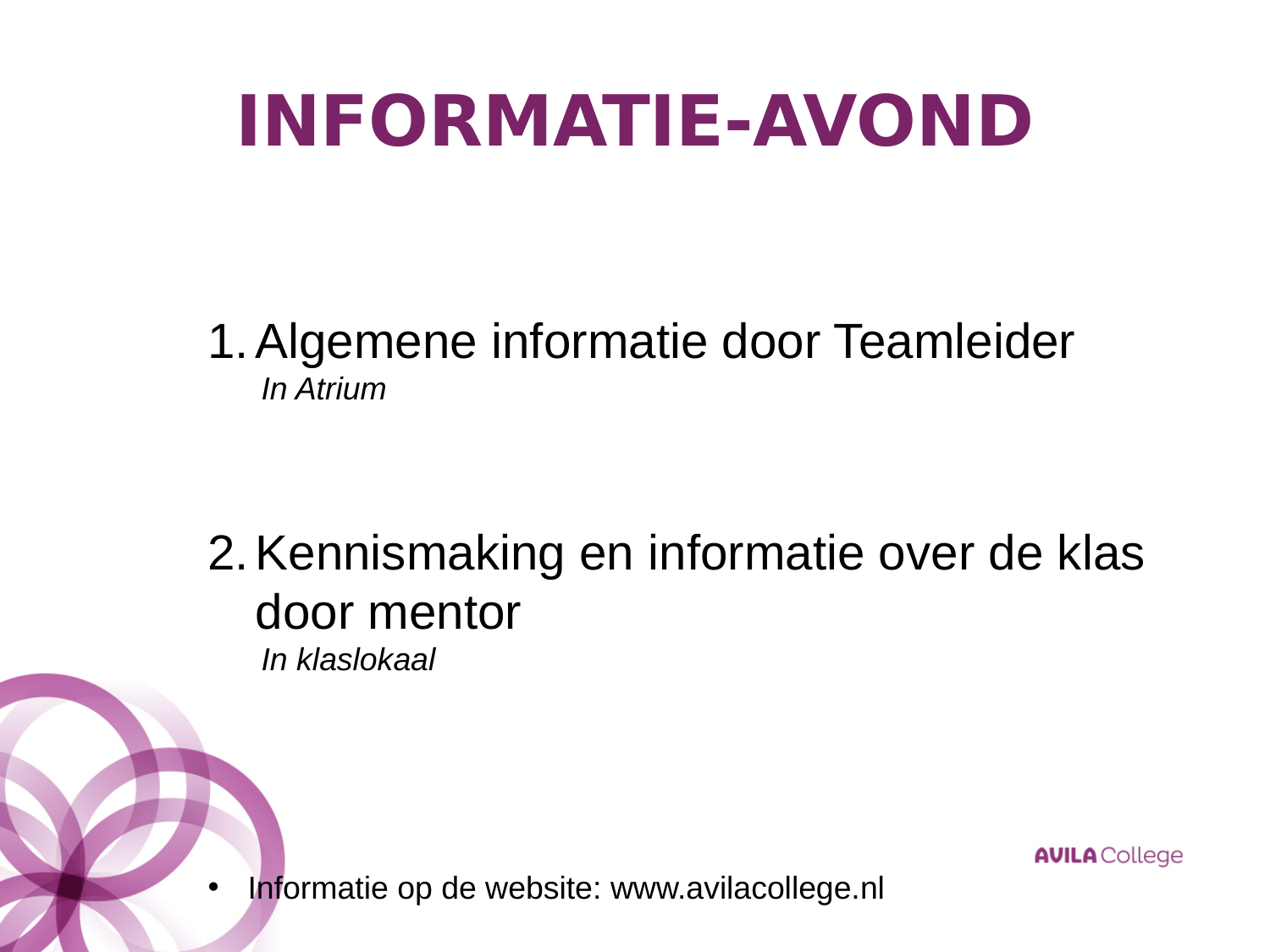

# INFORMATIE-AVOND

Algemene informatie door Teamleider
      In Atrium

Kennismaking en informatie over de klas door mentor
      In klaslokaal

Informatie op de website: www.avilacollege.nl